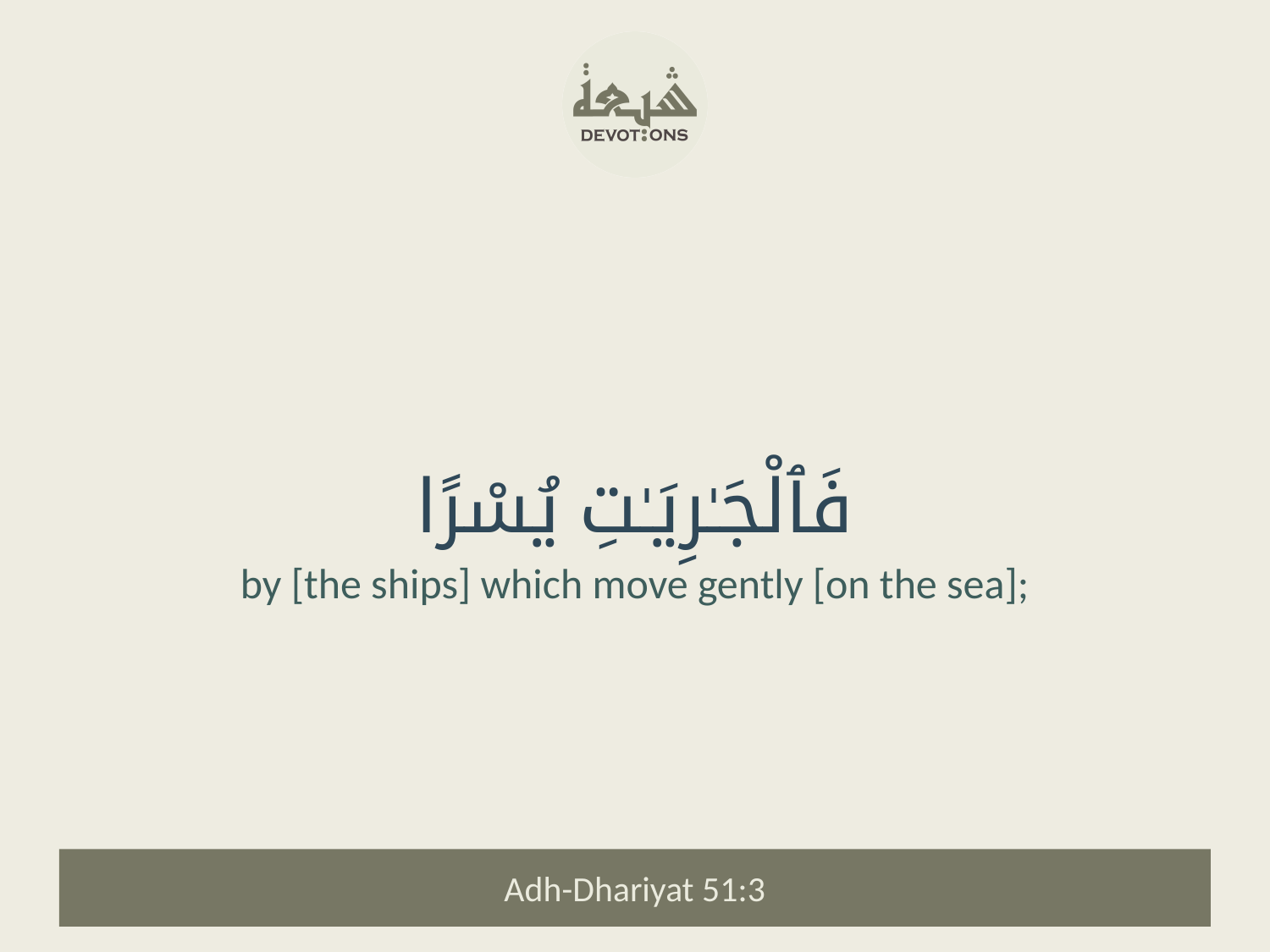

فَٱلْجَـٰرِيَـٰتِ يُسْرًا
by [the ships] which move gently [on the sea];
Adh-Dhariyat 51:3